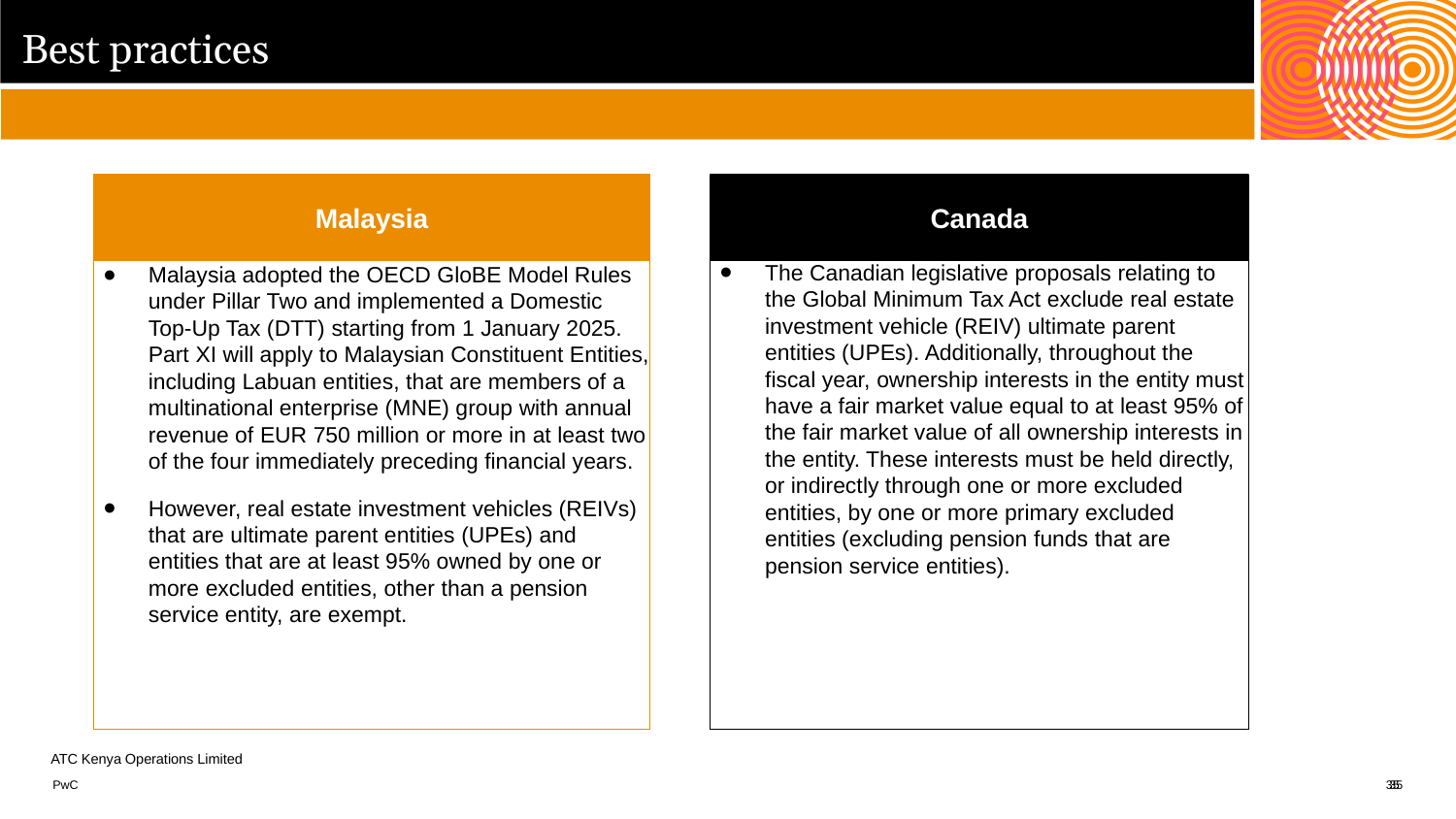

Best practices
Malaysia
Canada
The Canadian legislative proposals relating to the Global Minimum Tax Act exclude real estate investment vehicle (REIV) ultimate parent entities (UPEs). Additionally, throughout the fiscal year, ownership interests in the entity must have a fair market value equal to at least 95% of the fair market value of all ownership interests in the entity. These interests must be held directly, or indirectly through one or more excluded entities, by one or more primary excluded entities (excluding pension funds that are pension service entities).

Malaysia adopted the OECD GloBE Model Rules under Pillar Two and implemented a Domestic Top-Up Tax (DTT) starting from 1 January 2025. Part XI will apply to Malaysian Constituent Entities, including Labuan entities, that are members of a multinational enterprise (MNE) group with annual revenue of EUR 750 million or more in at least two of the four immediately preceding financial years.
However, real estate investment vehicles (REIVs) that are ultimate parent entities (UPEs) and entities that are at least 95% owned by one or more excluded entities, other than a pension service entity, are exempt.

35